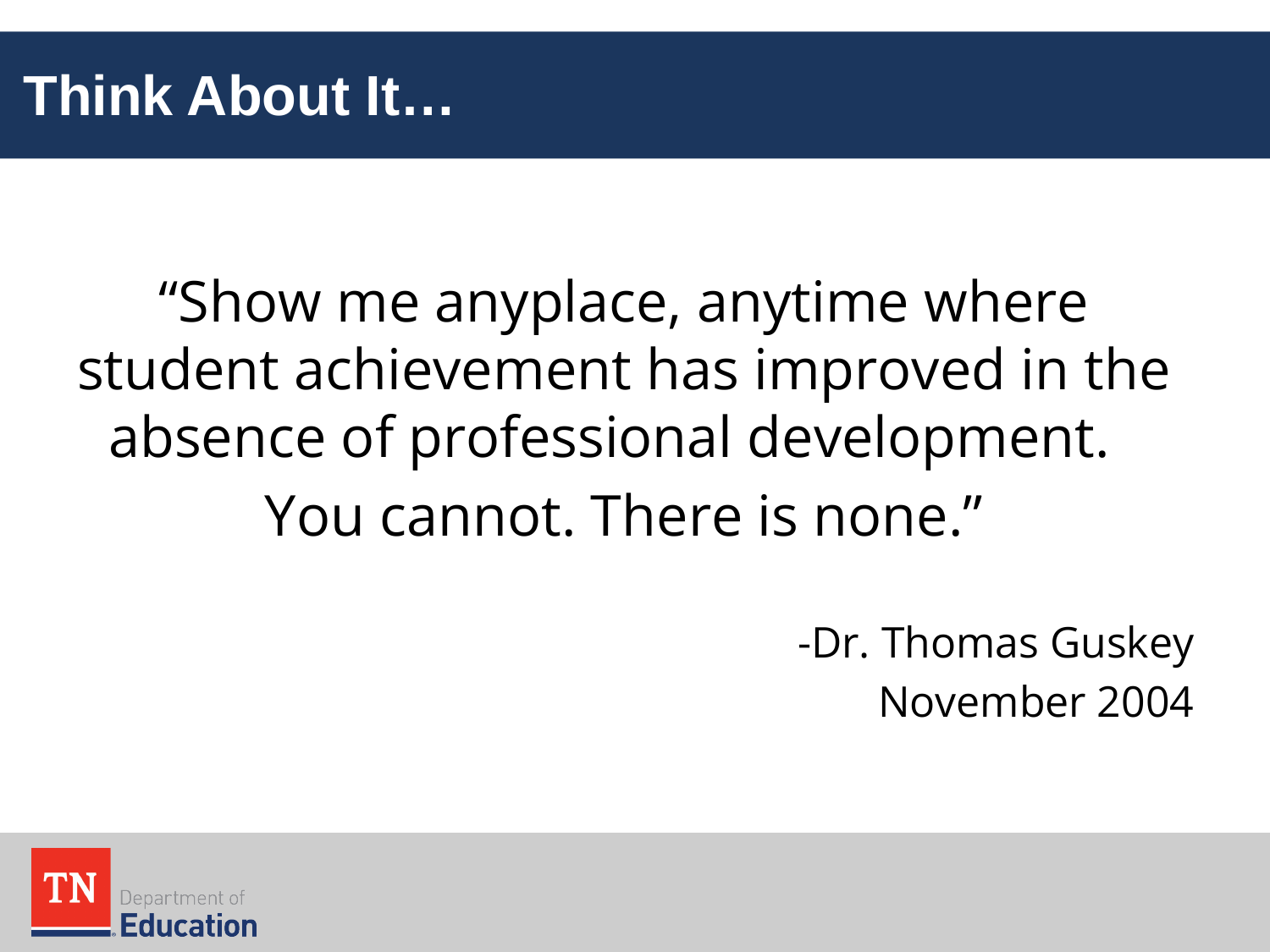

Think About It…

“Show me anyplace, anytime where student achievement has improved in the absence of professional development.
You cannot. There is none.”

-Dr. Thomas Guskey
November 2004